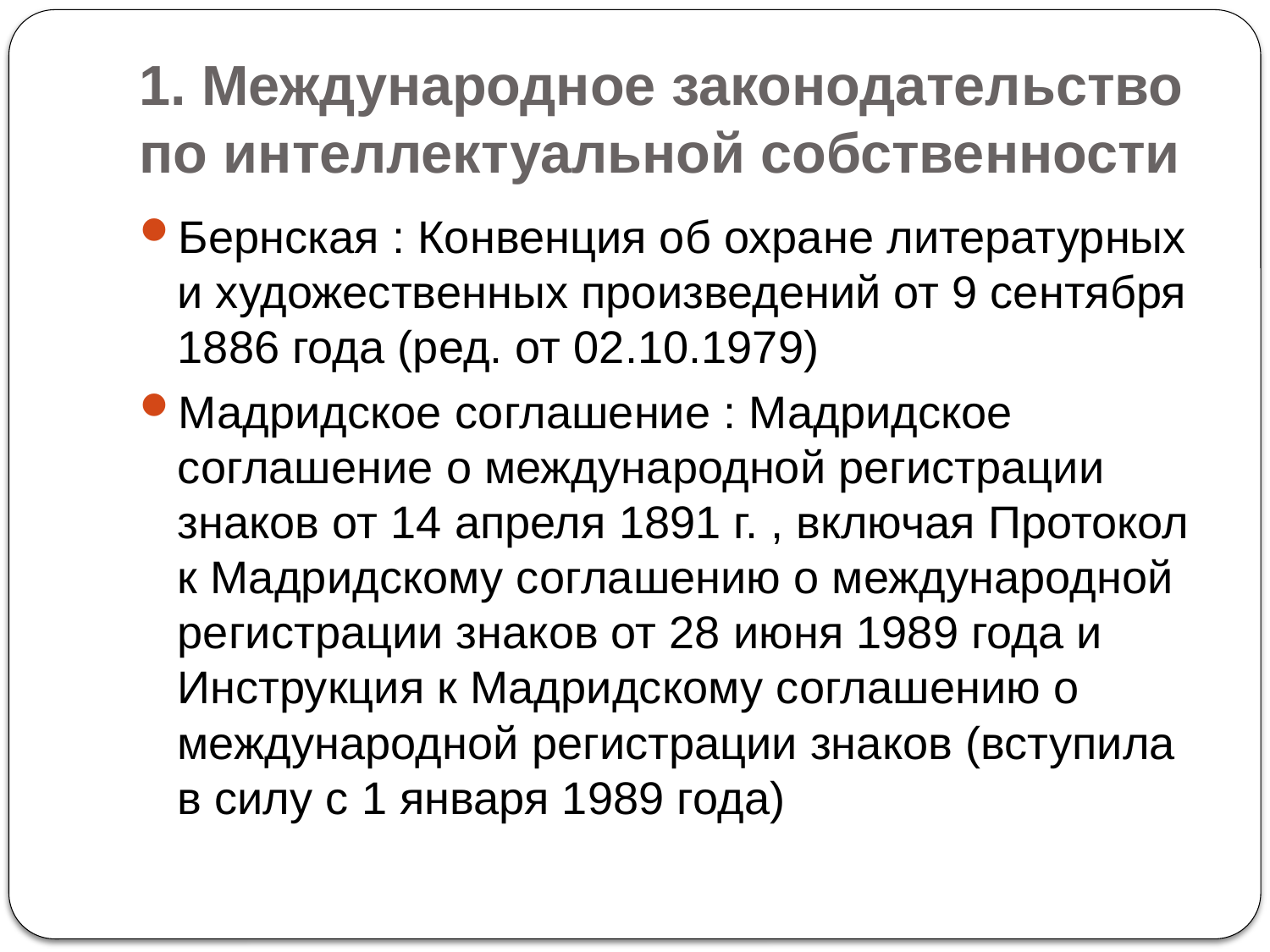

# 1. Международное законодательство по интеллектуальной собственности
Бернская : Конвенция об охране литературных и художественных произведений от 9 сентября 1886 года (ред. от 02.10.1979)
Мадридское соглашение : Мадридское соглашение о международной регистрации знаков от 14 апреля 1891 г. , включая Протокол к Мадридскому соглашению о международной регистрации знаков от 28 июня 1989 года и Инструкция к Мадридскому соглашению о международной регистрации знаков (вступила в силу с 1 января 1989 года)